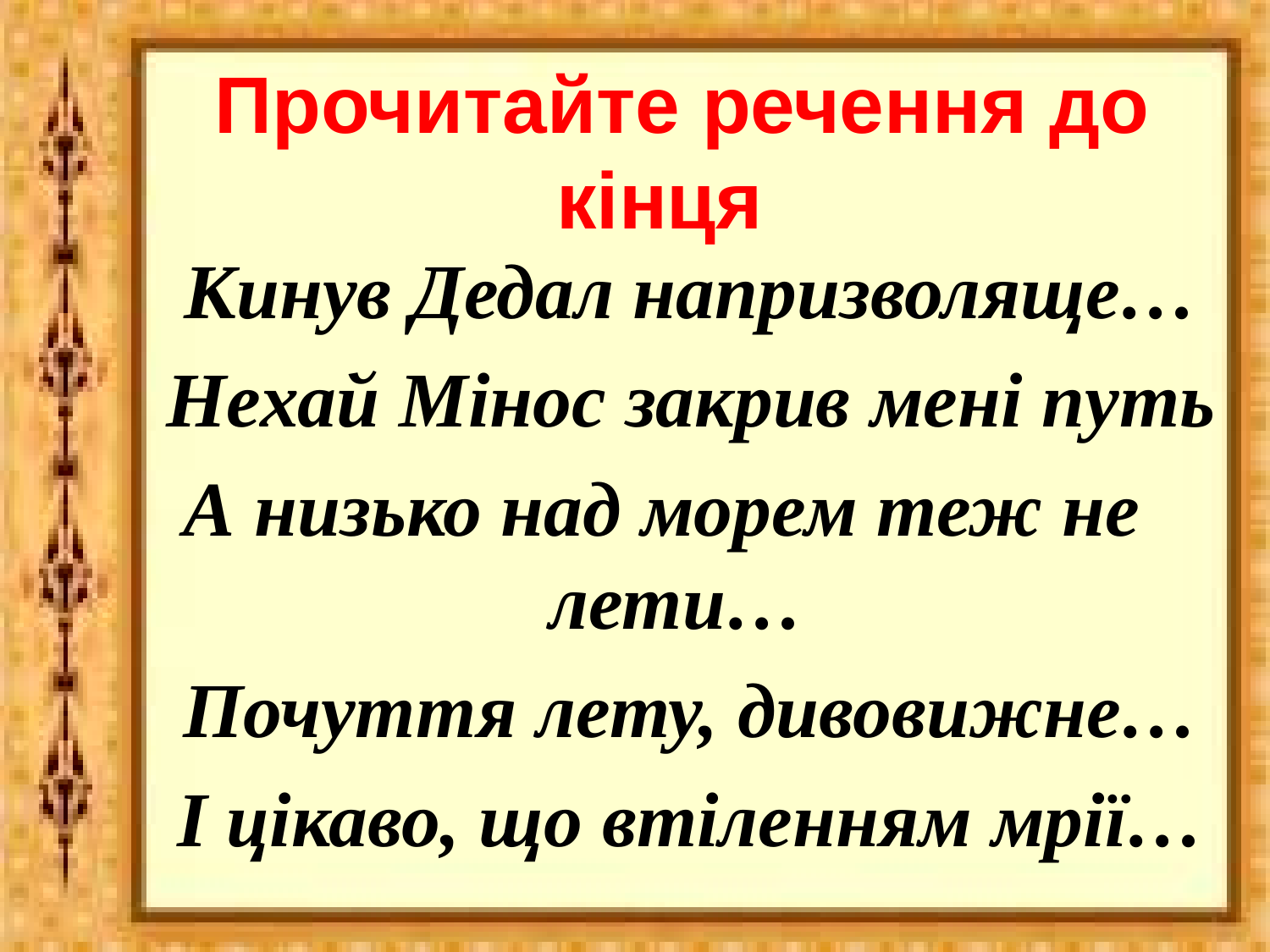

# Прочитайте речення до кінця

    Кинув Дедал напризволяще…
    Нехай Мінос закрив мені путь
 А низько над морем теж не лети…
    Почуття лету, дивовижне…
    І цікаво, що втіленням мрії…